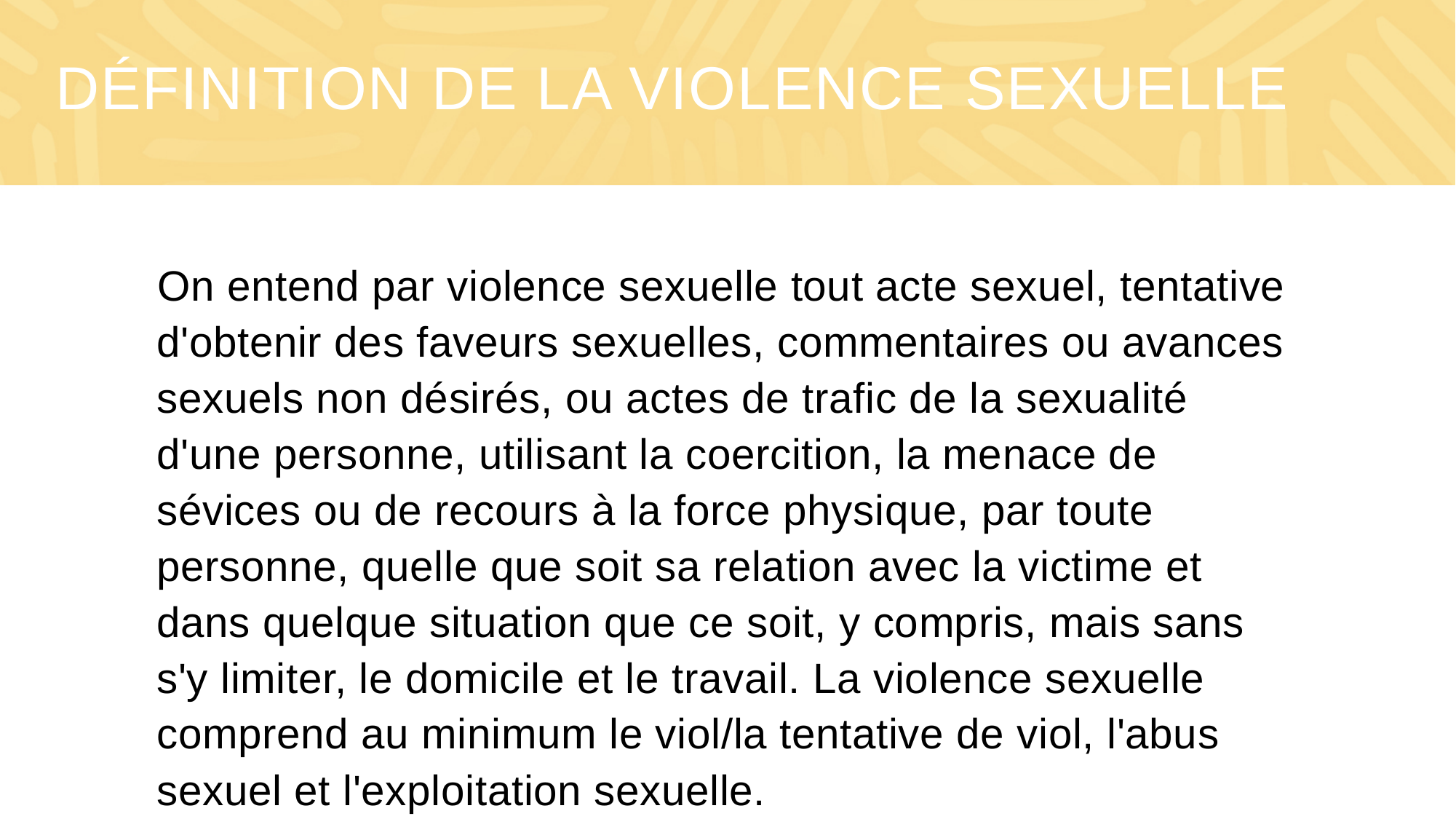

# Définition de la violence sexuelle
On entend par violence sexuelle tout acte sexuel, tentative d'obtenir des faveurs sexuelles, commentaires ou avances sexuels non désirés, ou actes de trafic de la sexualité d'une personne, utilisant la coercition, la menace de sévices ou de recours à la force physique, par toute personne, quelle que soit sa relation avec la victime et dans quelque situation que ce soit, y compris, mais sans s'y limiter, le domicile et le travail. La violence sexuelle comprend au minimum le viol/la tentative de viol, l'abus sexuel et l'exploitation sexuelle.